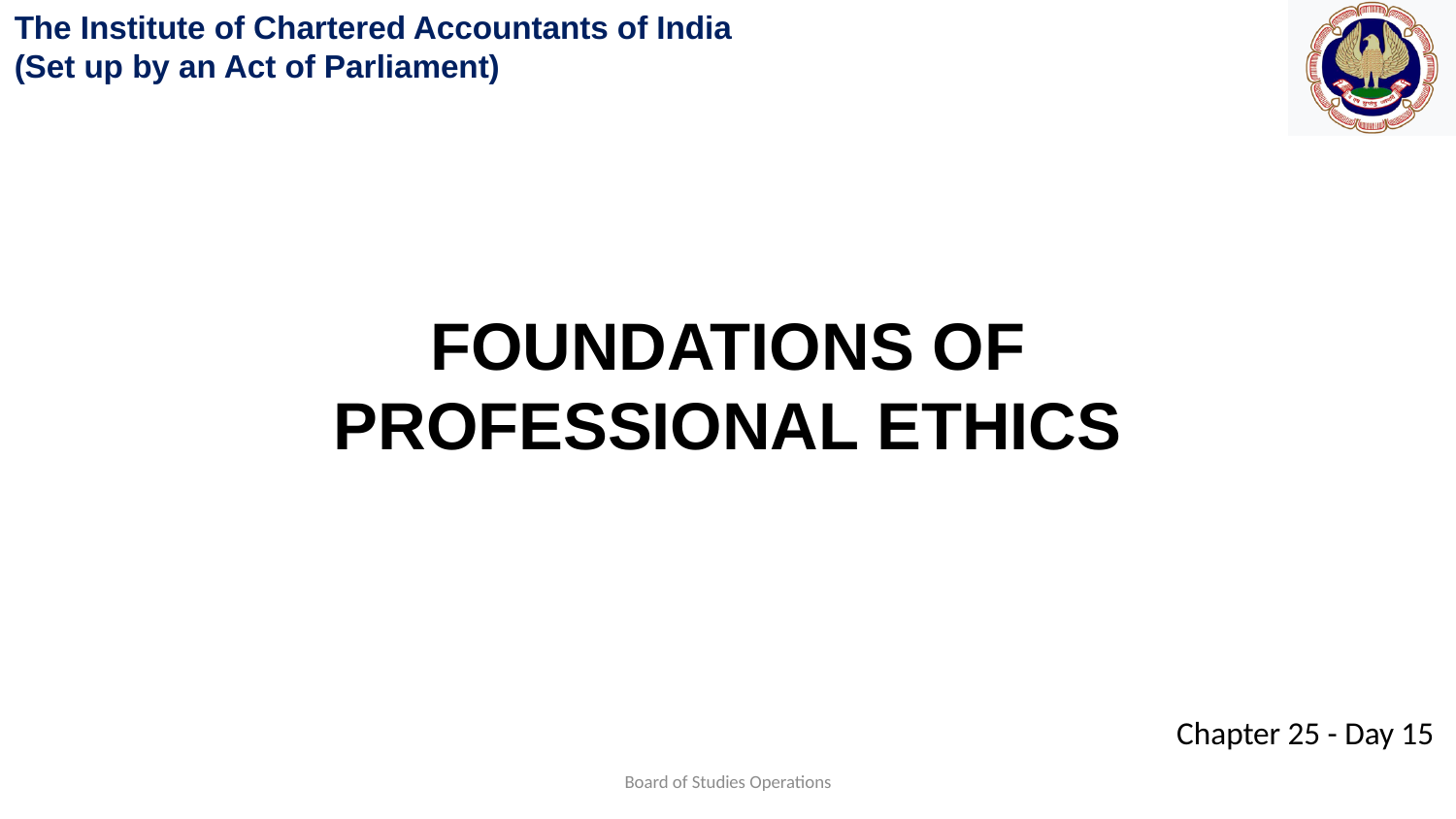

FOUNDATIONS OF PROFESSIONAL ETHICS
Board of Studies Operations